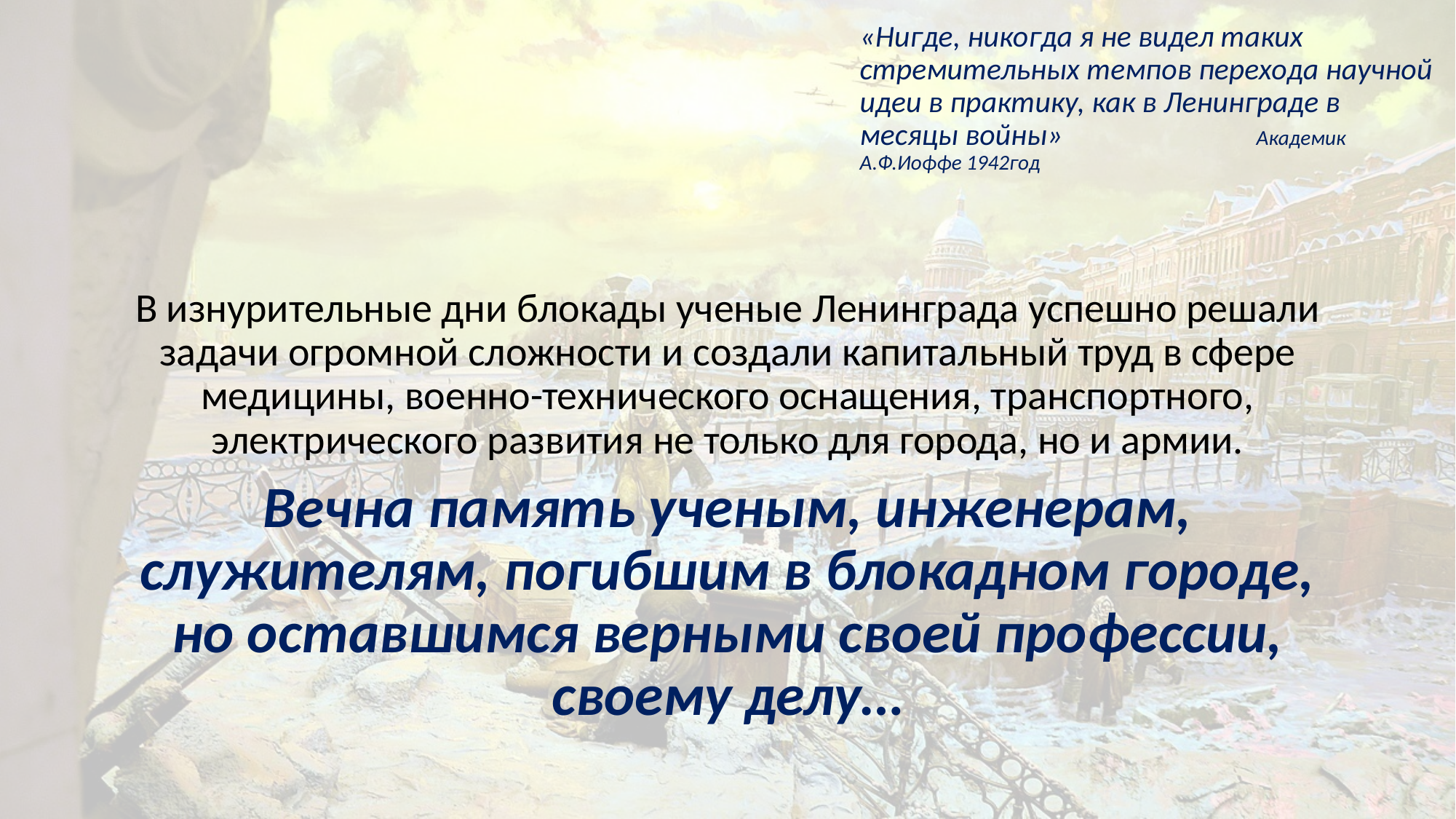

# «Нигде, никогда я не видел таких стремительных темпов перехода научной идеи в практику, как в Ленинграде в месяцы войны»                            Академик  А.Ф.Иоффе 1942год

В изнурительные дни блокады ученые Ленинграда успешно решали задачи огромной сложности и создали капитальный труд в сфере медицины, военно-технического оснащения, транспортного, электрического развития не только для города, но и армии.
Вечна память ученым, инженерам, служителям, погибшим в блокадном городе, но оставшимся верными своей профессии, своему делу…